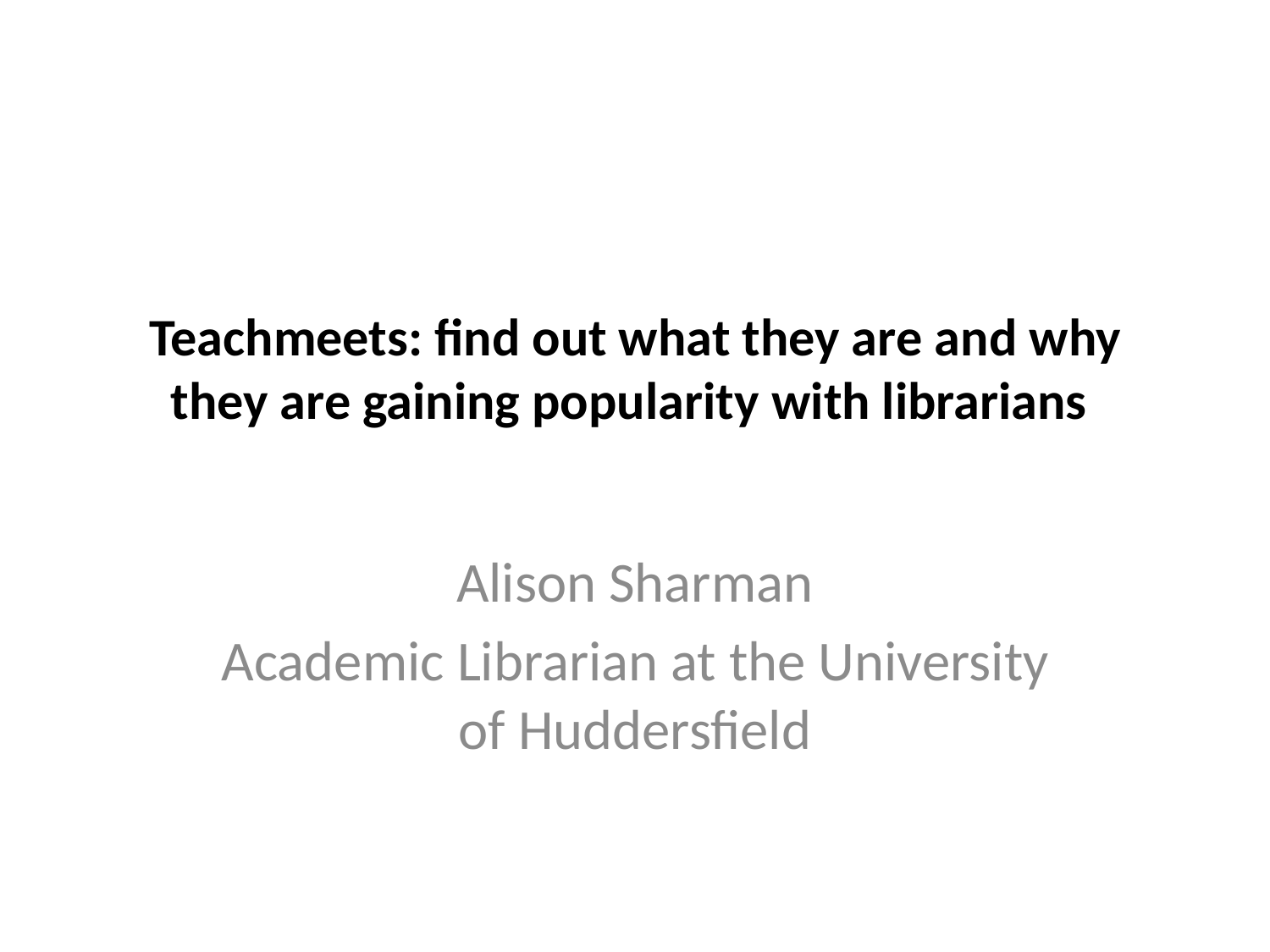

# Teachmeets: find out what they are and why they are gaining popularity with librarians
Alison Sharman
Academic Librarian at the University of Huddersfield